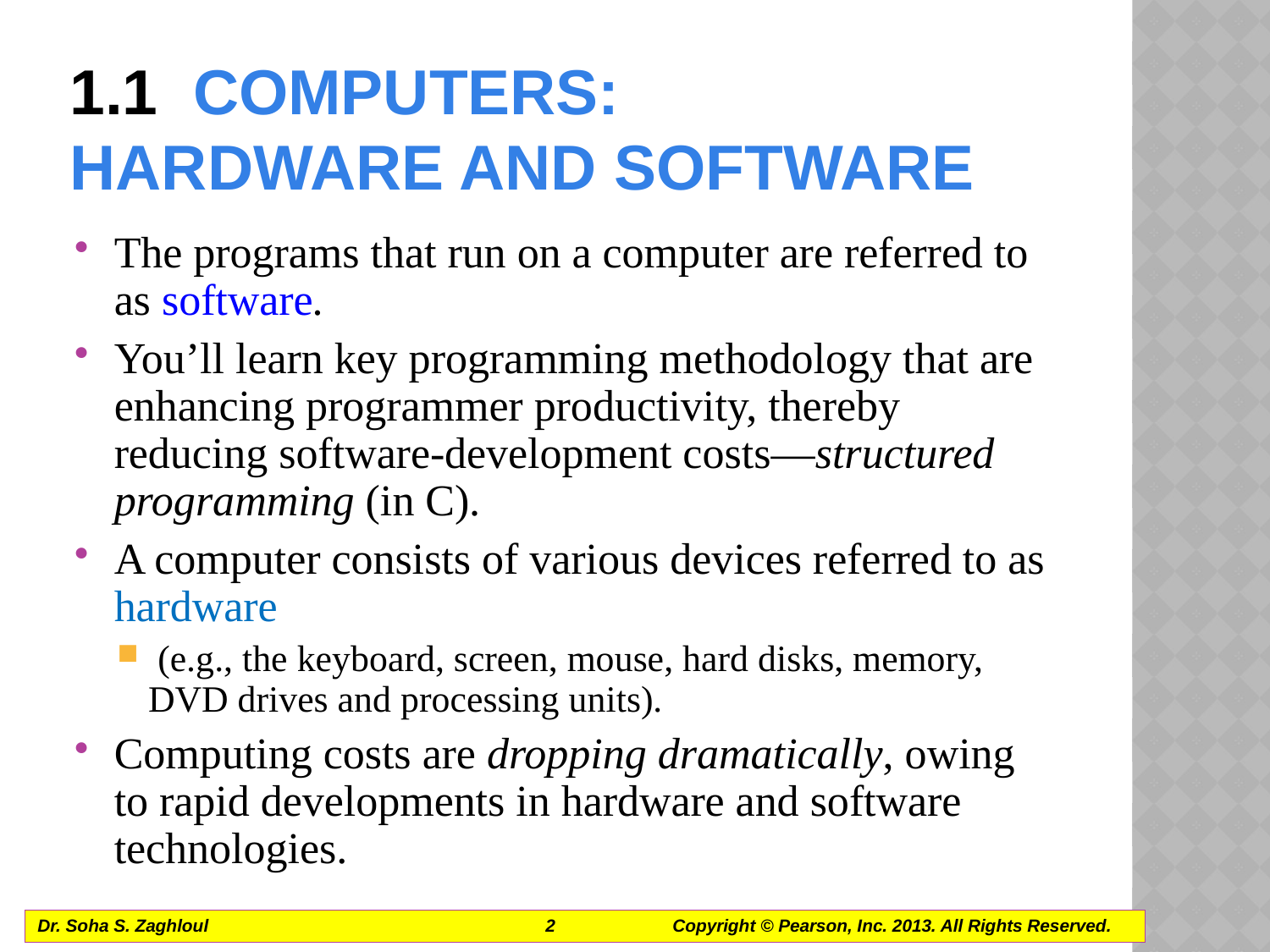

# 1.1  Computers: Hardware and Software
The programs that run on a computer are referred to as software.
You’ll learn key programming methodology that are enhancing programmer productivity, thereby reducing software-development costs—structured programming (in C).
A computer consists of various devices referred to as hardware
 (e.g., the keyboard, screen, mouse, hard disks, memory, DVD drives and processing units).
Computing costs are dropping dramatically, owing to rapid developments in hardware and software technologies.
Dr. Soha S. Zaghloul			2	Copyright © Pearson, Inc. 2013. All Rights Reserved.